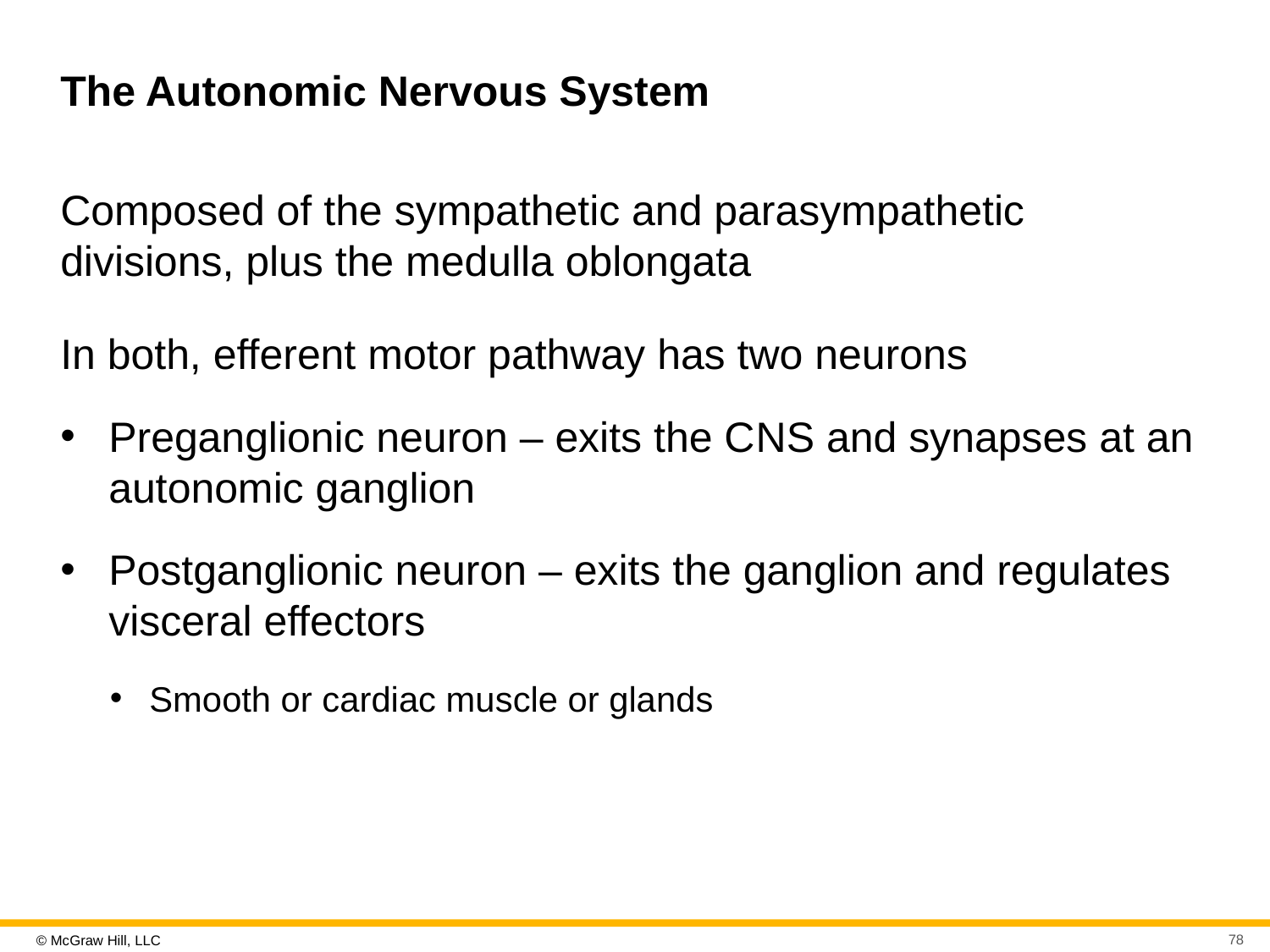

# The Autonomic Nervous System
Composed of the sympathetic and parasympathetic divisions, plus the medulla oblongata
In both, efferent motor pathway has two neurons
Preganglionic neuron – exits the C N S and synapses at an autonomic ganglion
Postganglionic neuron – exits the ganglion and regulates visceral effectors
Smooth or cardiac muscle or glands
78